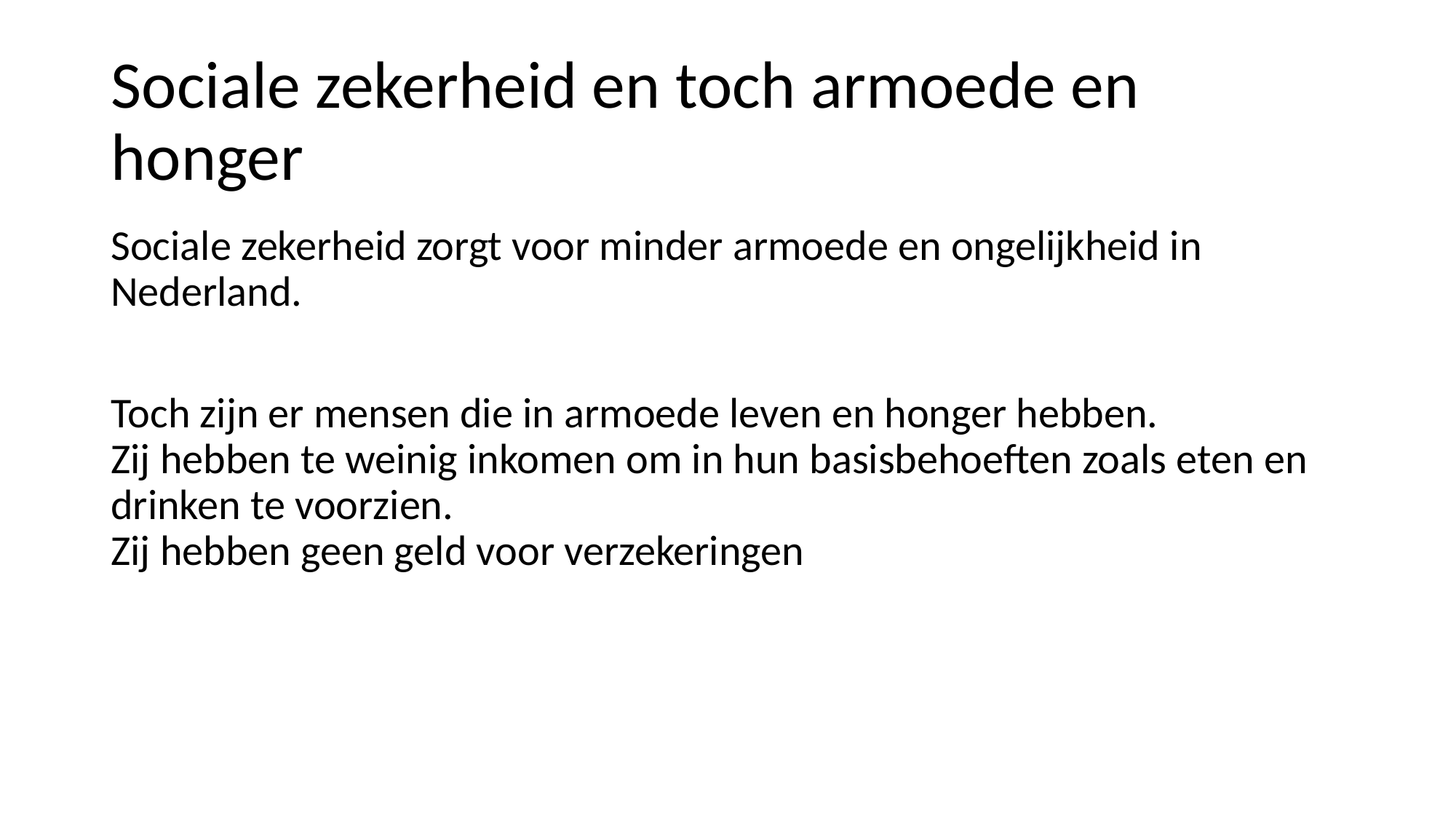

# Sociale zekerheid en toch armoede en honger
Sociale zekerheid zorgt voor minder armoede en ongelijkheid in Nederland.

Toch zijn er mensen die in armoede leven en honger hebben.
Zij hebben te weinig inkomen om in hun basisbehoeften zoals eten en drinken te voorzien.
Zij hebben geen geld voor verzekeringen